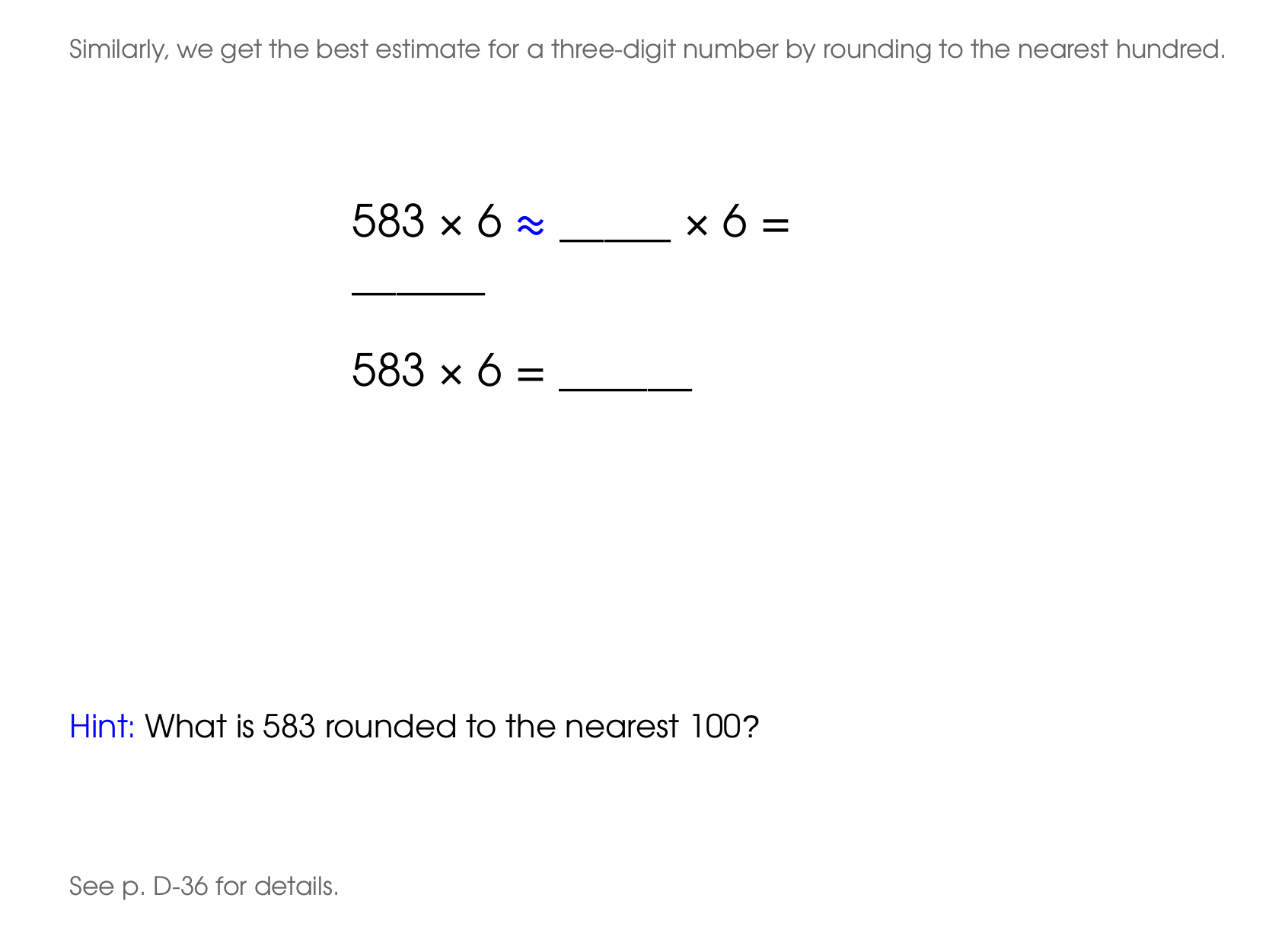

Similarly, we get the best estimate for a three-digit number by rounding to the nearest hundred.
583 × 6 ≈ _____ × 6 = ______
583 × 6 = ______
Hint: What is 583 rounded to the nearest 100?
See p. D-36 for details.